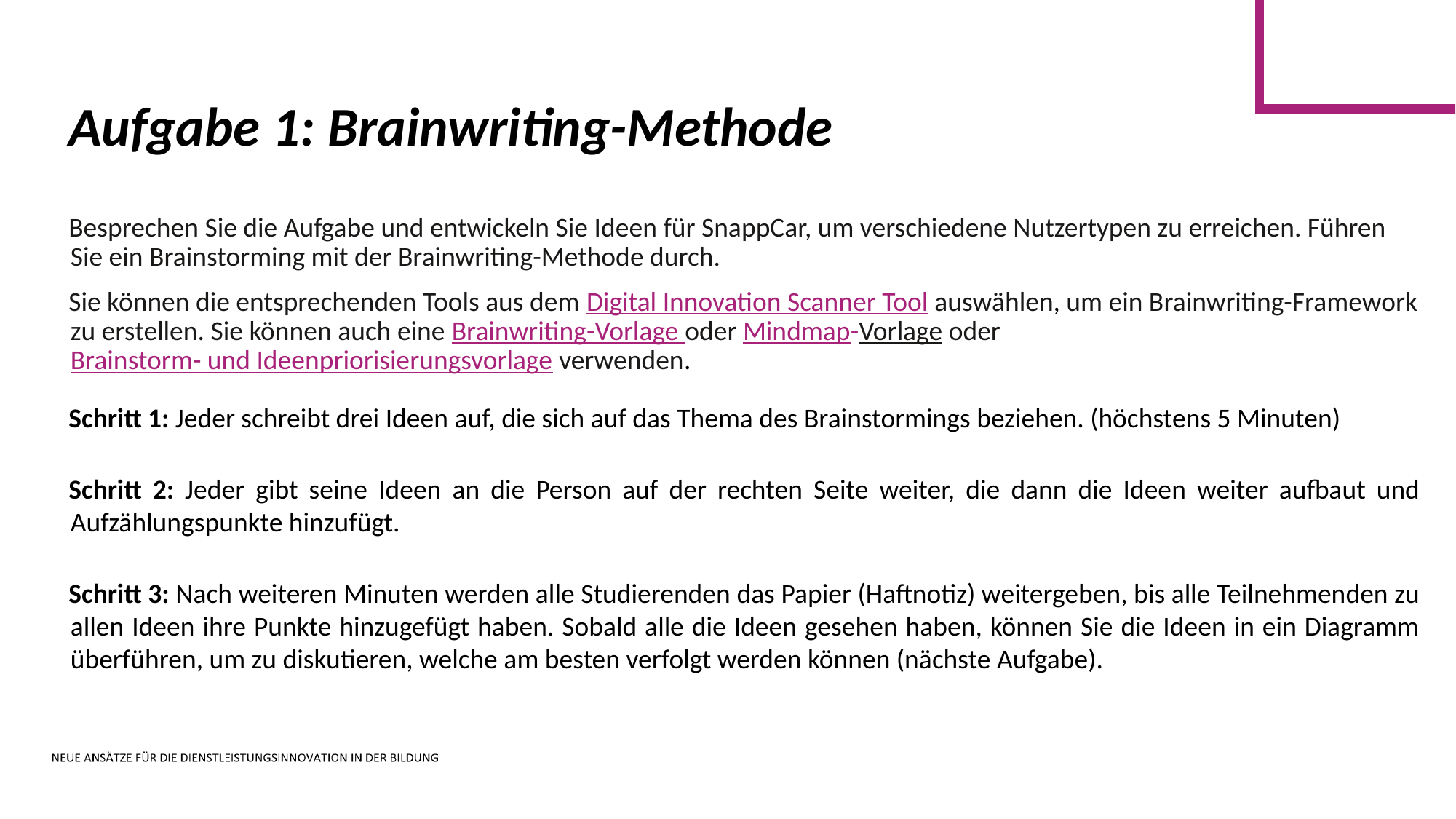

Aufgabe 1: Brainwriting-Methode

Besprechen Sie die Aufgabe und entwickeln Sie Ideen für SnappCar, um verschiedene Nutzertypen zu erreichen. Führen Sie ein Brainstorming mit der Brainwriting-Methode durch.
Sie können die entsprechenden Tools aus dem Digital Innovation Scanner Tool auswählen, um ein Brainwriting-Framework zu erstellen. Sie können auch eine Brainwriting-Vorlage oder Mindmap-Vorlage oder Brainstorm- und Ideenpriorisierungsvorlage verwenden.

Schritt 1: Jeder schreibt drei Ideen auf, die sich auf das Thema des Brainstormings beziehen. (höchstens 5 Minuten)

Schritt 2: Jeder gibt seine Ideen an die Person auf der rechten Seite weiter, die dann die Ideen weiter aufbaut und Aufzählungspunkte hinzufügt.

Schritt 3: Nach weiteren Minuten werden alle Studierenden das Papier (Haftnotiz) weitergeben, bis alle Teilnehmenden zu allen Ideen ihre Punkte hinzugefügt haben. Sobald alle die Ideen gesehen haben, können Sie die Ideen in ein Diagramm überführen, um zu diskutieren, welche am besten verfolgt werden können (nächste Aufgabe).